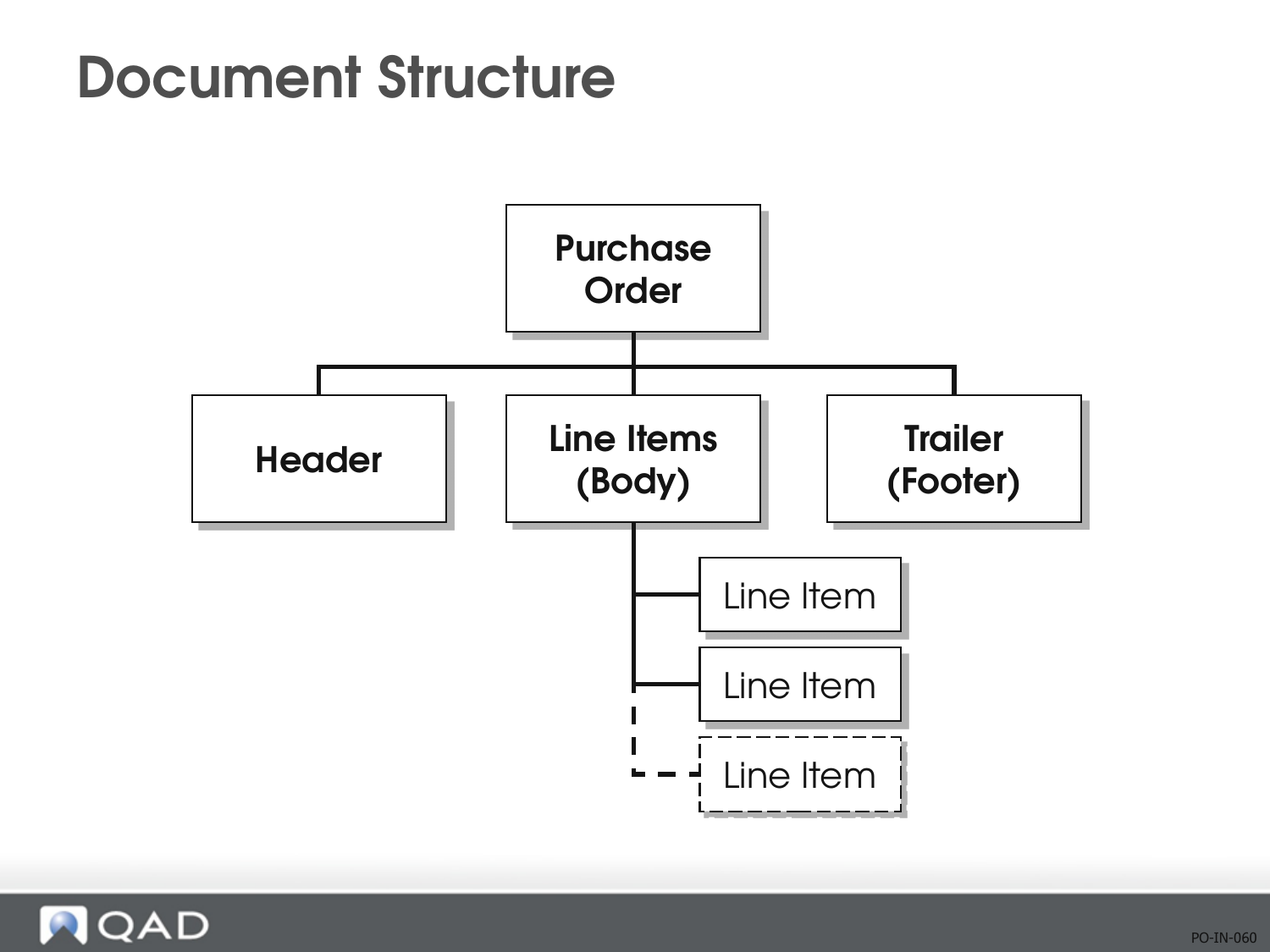

# Document Structure
Purchase
Order
Line Items
(Body)
Trailer
(Footer)
Header
Line Item
Line Item
Line Item
PO-IN-060